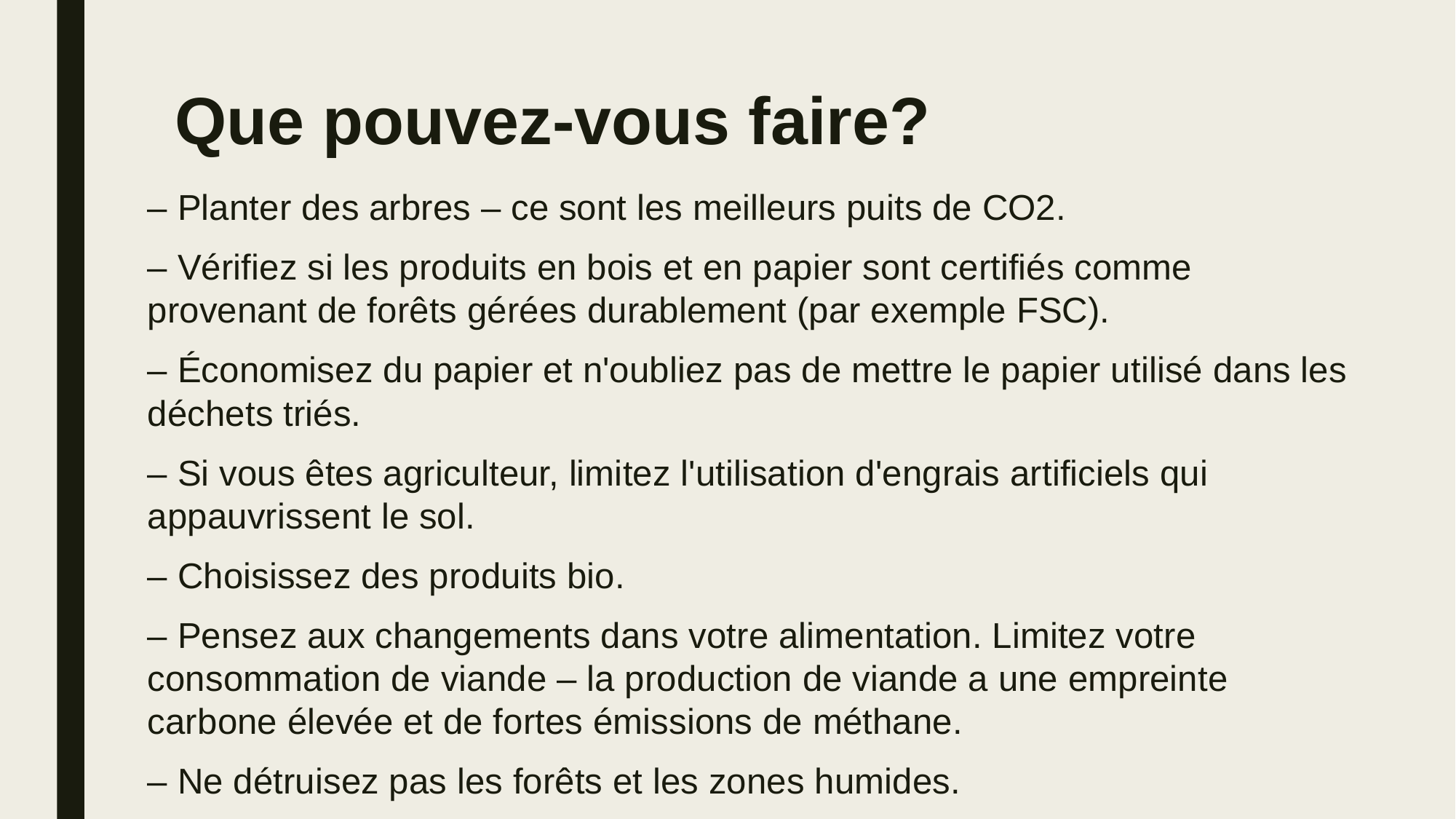

# Que pouvez-vous faire?
– Planter des arbres – ce sont les meilleurs puits de CO2.
– Vérifiez si les produits en bois et en papier sont certifiés comme provenant de forêts gérées durablement (par exemple FSC).
– Économisez du papier et n'oubliez pas de mettre le papier utilisé dans les déchets triés.
– Si vous êtes agriculteur, limitez l'utilisation d'engrais artificiels qui appauvrissent le sol.
– Choisissez des produits bio.
– Pensez aux changements dans votre alimentation. Limitez votre consommation de viande – la production de viande a une empreinte carbone élevée et de fortes émissions de méthane.
– Ne détruisez pas les forêts et les zones humides.